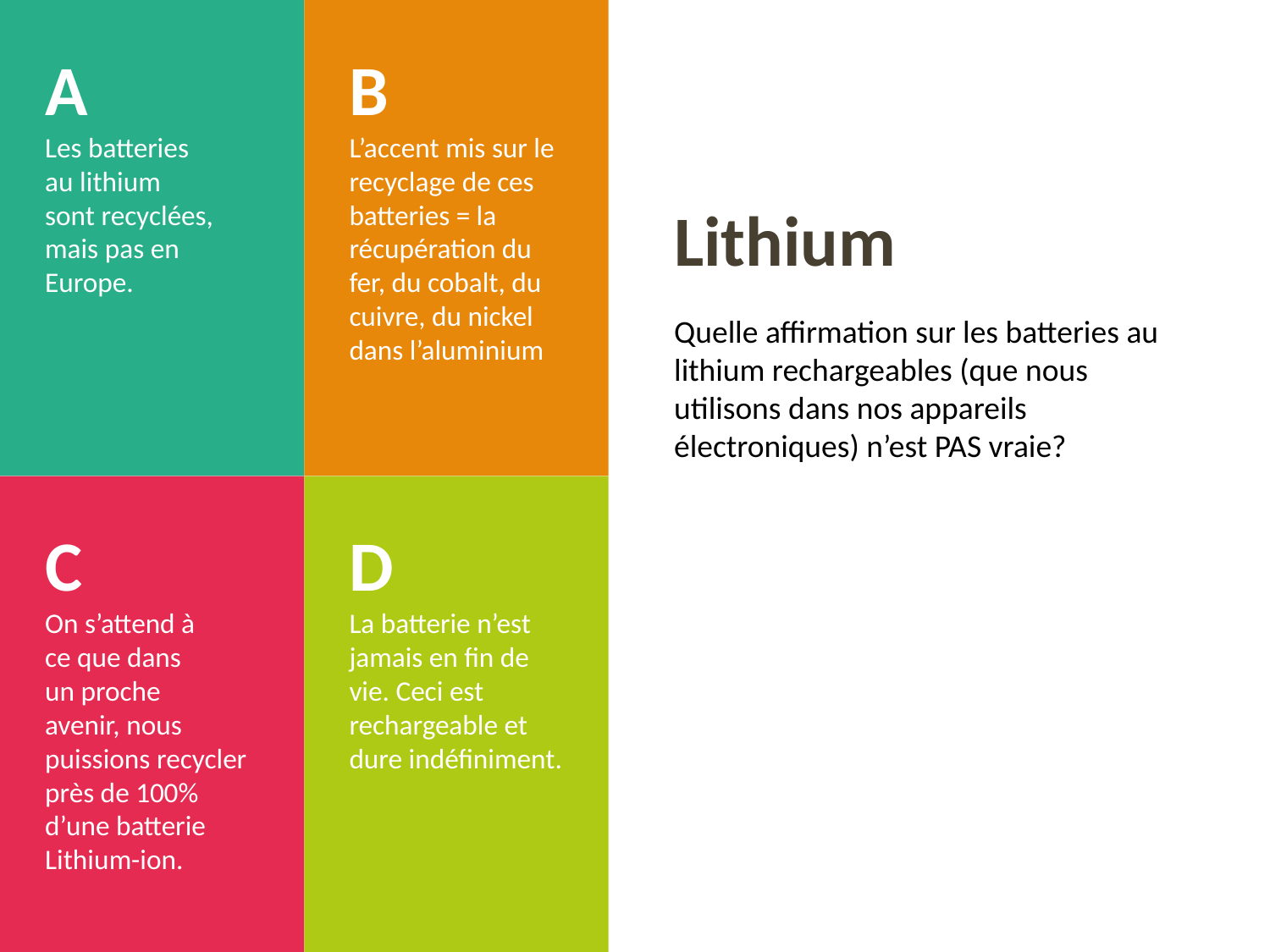

A
Les batteries au lithium sont recyclées, mais pas en Europe.

B
L’accent mis sur le recyclage de ces batteries = la récupération du fer, du cobalt, du cuivre, du nickel dans l’aluminium

# Lithium
Quelle affirmation sur les batteries au lithium rechargeables (que nous utilisons dans nos appareils électroniques) n’est PAS vraie?

C
On s’attend à ce que dans un proche avenir, nous puissions recycler près de 100% d’une batterie Lithium-ion.

D
La batterie n’est jamais en fin de vie. Ceci est rechargeable et dure indéfiniment.